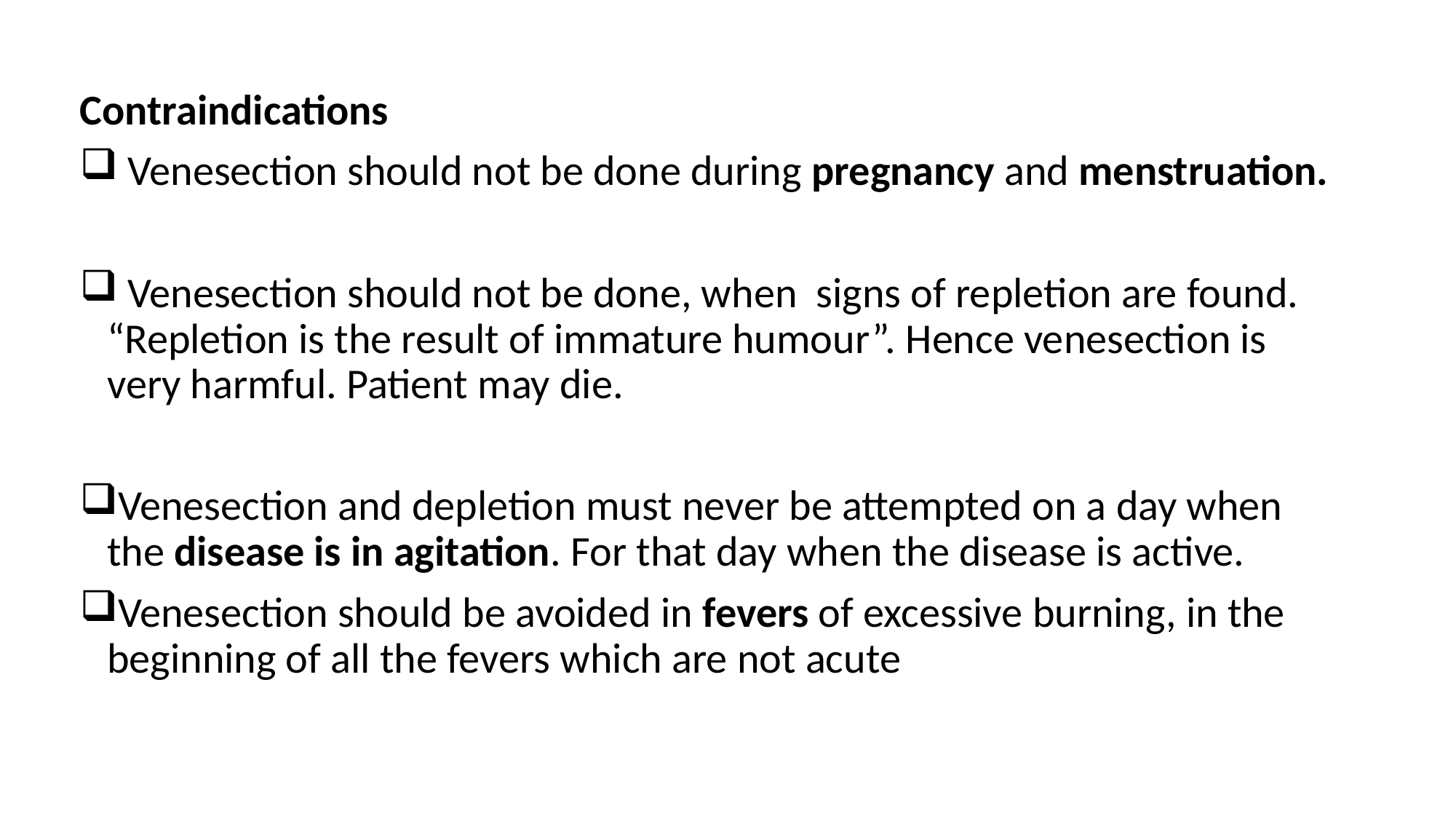

Contraindications
 Venesection should not be done during pregnancy and menstruation.

 Venesection should not be done, when  signs of repletion are found. “Repletion is the result of immature humour”. Hence venesection is very harmful. Patient may die.

Venesection and depletion must never be attempted on a day when the disease is in agitation. For that day when the disease is active.
Venesection should be avoided in fevers of excessive burning, in the beginning of all the fevers which are not acute